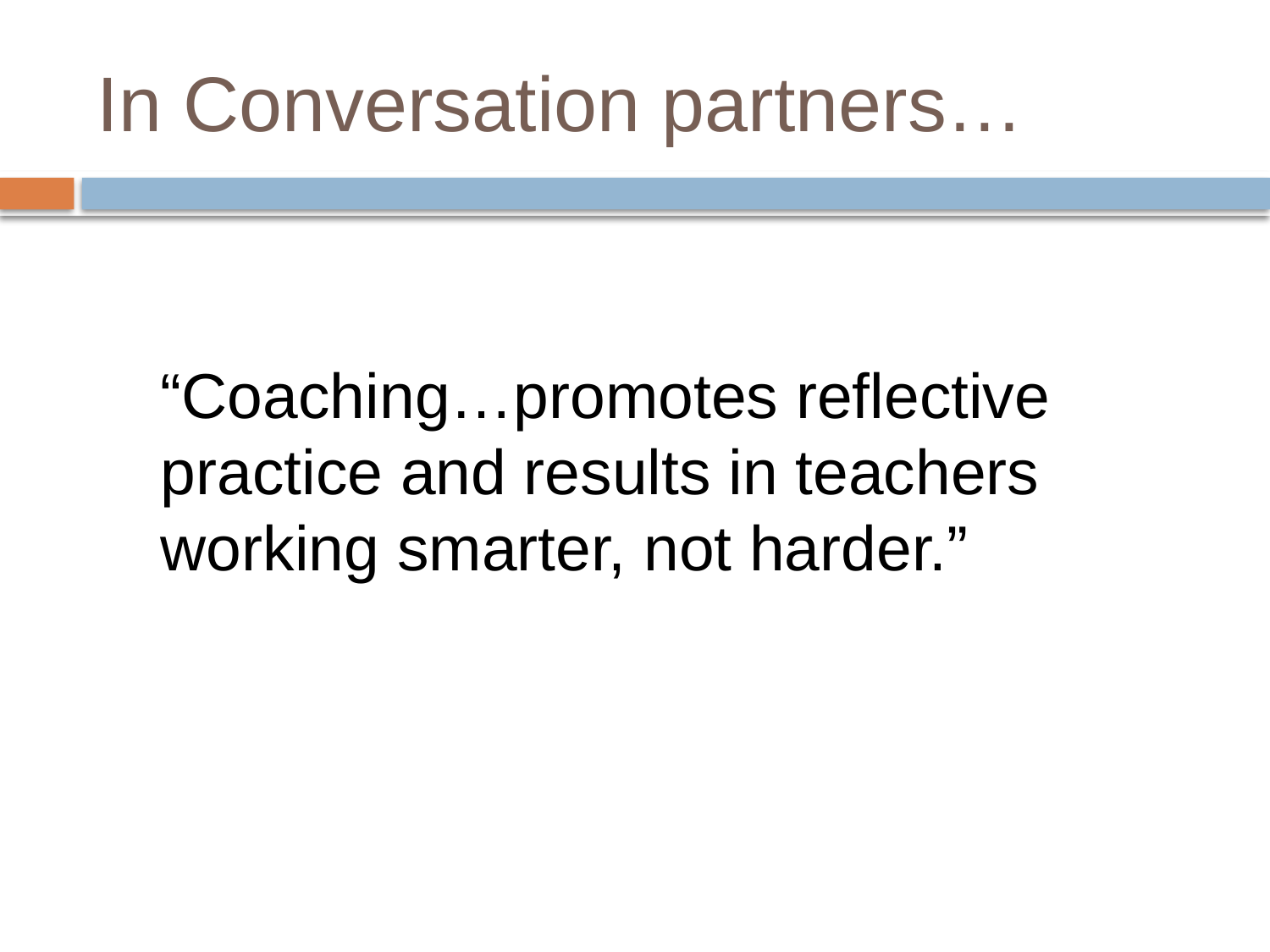

# In Conversation partners…
“Coaching…promotes reflective practice and results in teachers working smarter, not harder.”